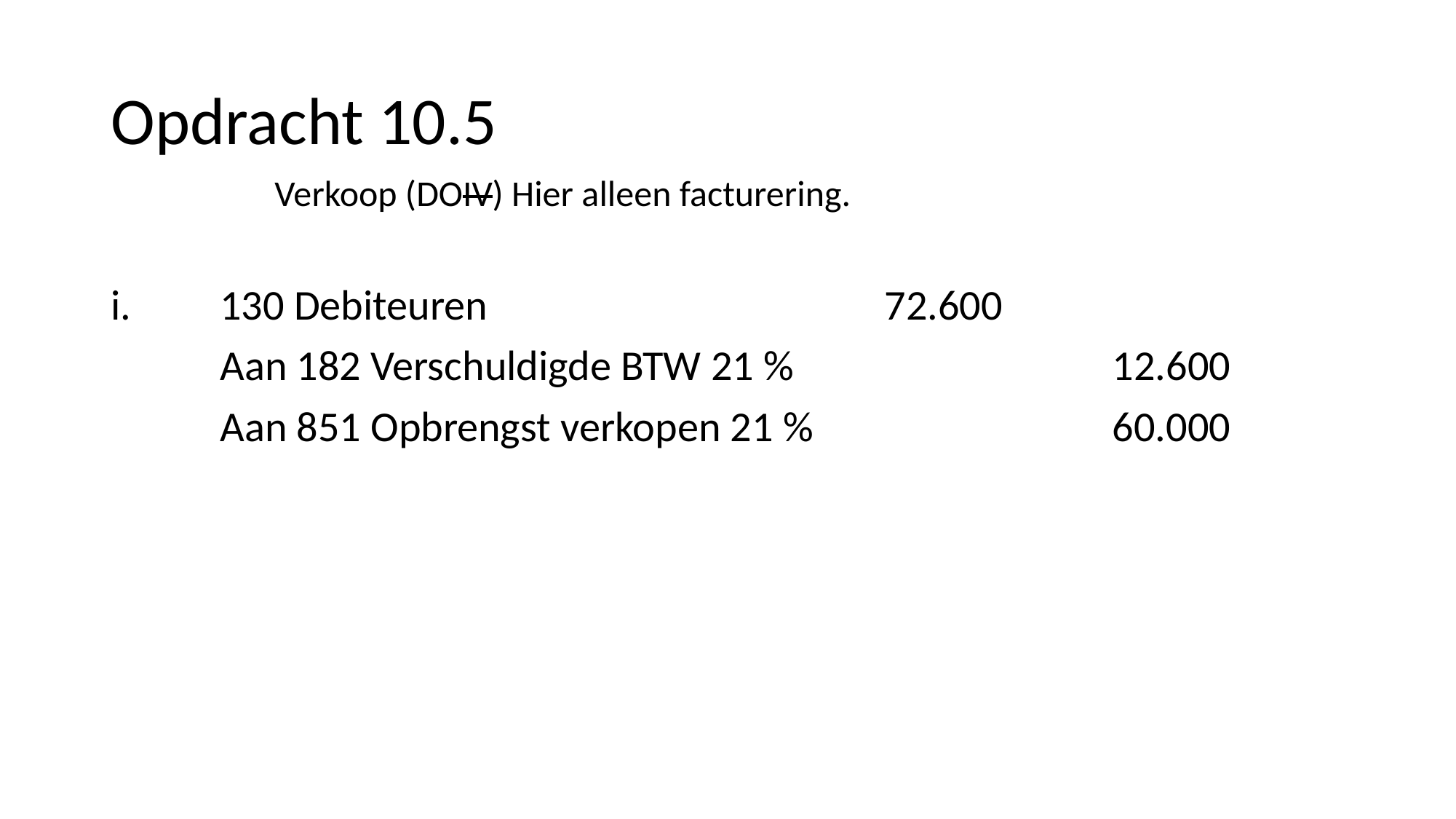

# Opdracht 10.5
	Verkoop (DOIV) Hier alleen facturering.

i.	130 Debiteuren				 72.600
	Aan 182 Verschuldigde BTW 21 %			  12.600
	Aan 851 Opbrengst verkopen 21 %			  60.000